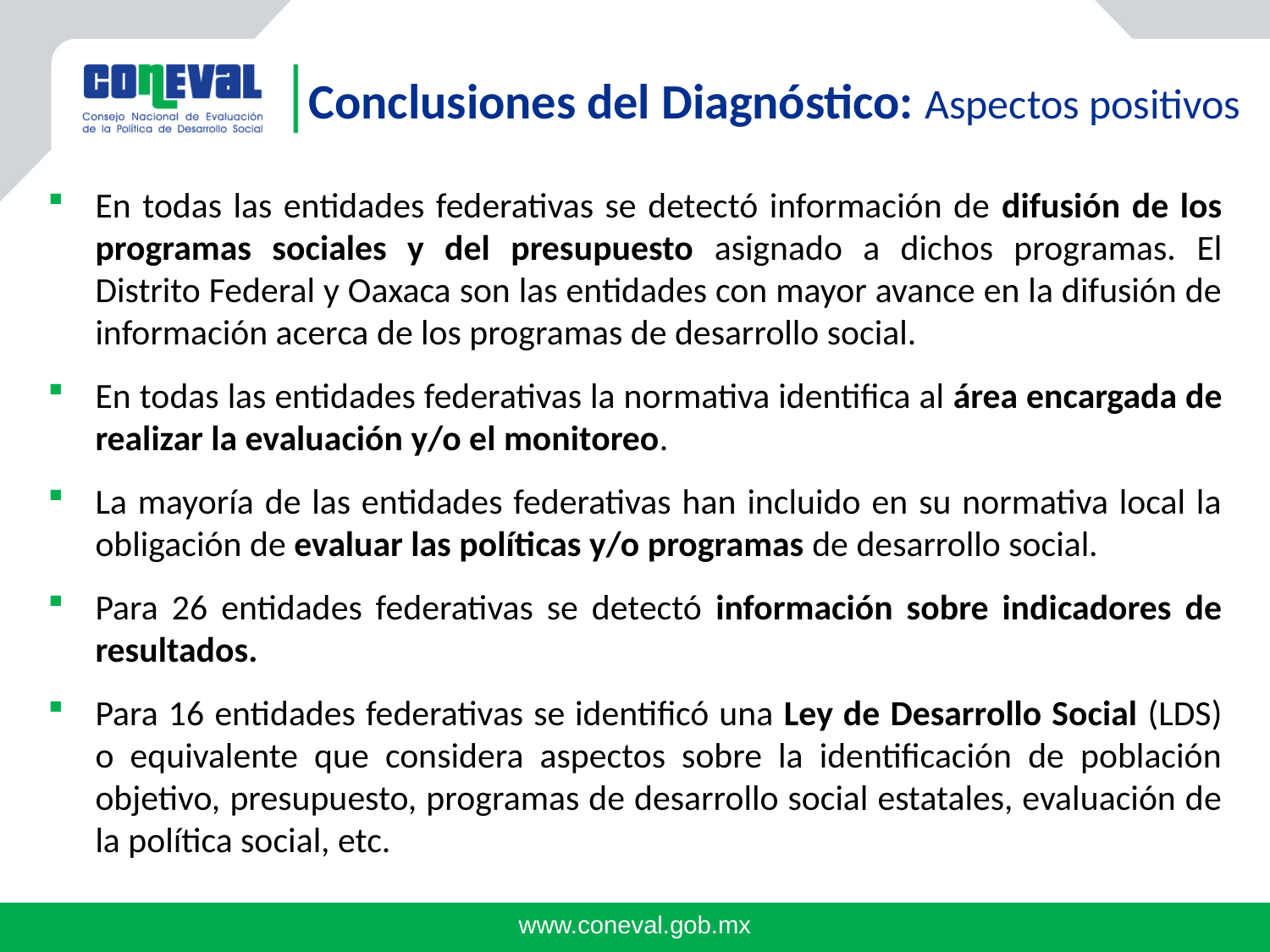

Conclusiones del Diagnóstico: Aspectos positivos
En todas las entidades federativas se detectó información de difusión de los programas sociales y del presupuesto asignado a dichos programas. El Distrito Federal y Oaxaca son las entidades con mayor avance en la difusión de información acerca de los programas de desarrollo social.
En todas las entidades federativas la normativa identifica al área encargada de realizar la evaluación y/o el monitoreo.
La mayoría de las entidades federativas han incluido en su normativa local la obligación de evaluar las políticas y/o programas de desarrollo social.
Para 26 entidades federativas se detectó información sobre indicadores de resultados.
Para 16 entidades federativas se identificó una Ley de Desarrollo Social (LDS) o equivalente que considera aspectos sobre la identificación de población objetivo, presupuesto, programas de desarrollo social estatales, evaluación de la política social, etc.